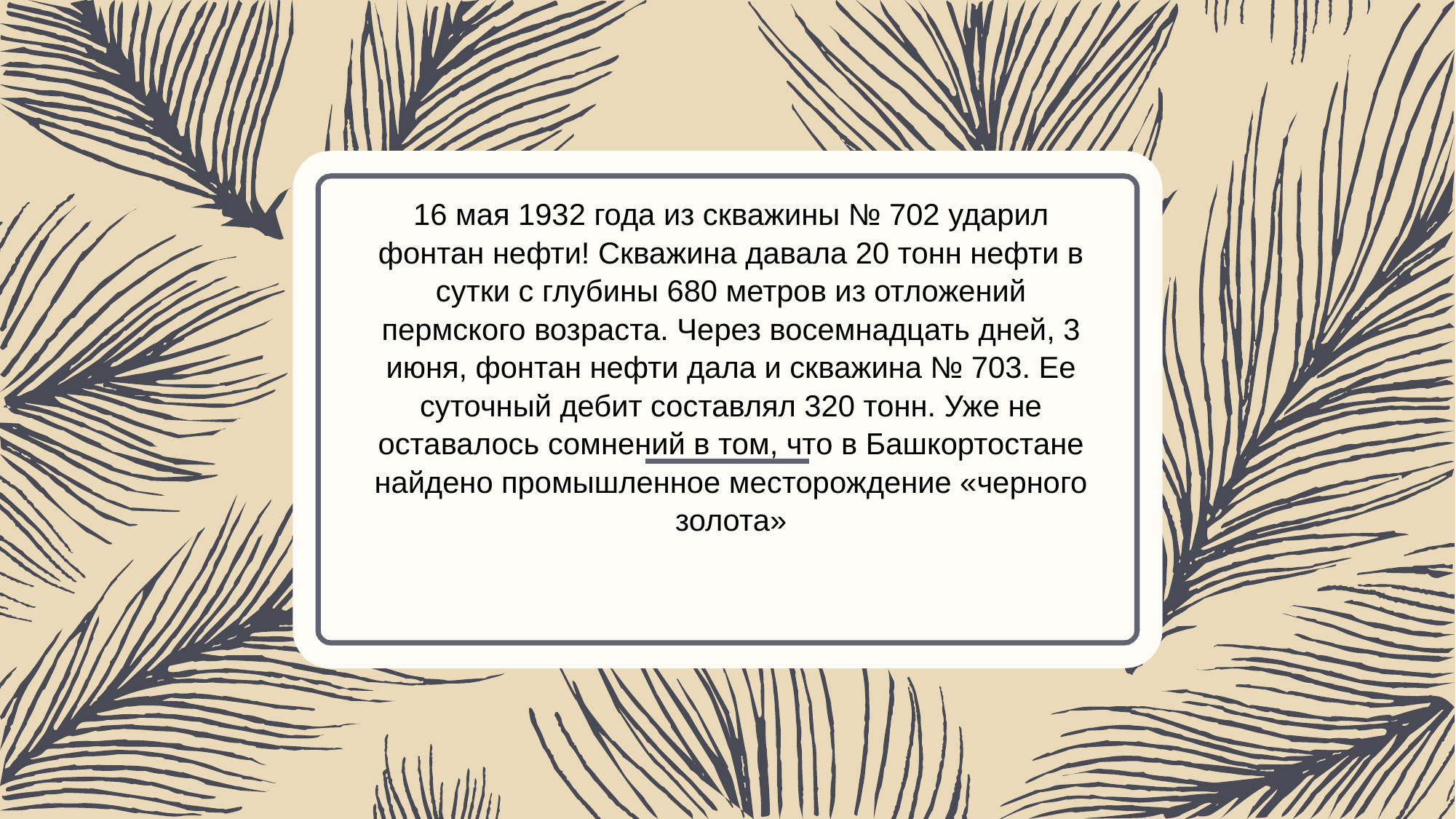

# 16 мая 1932 года из скважины № 702 ударил фонтан нефти! Скважина давала 20 тонн нефти в сутки с глубины 680 метров из отложений пермского возраста. Через восемнадцать дней, 3 июня, фонтан нефти дала и скважина № 703. Ее суточный дебит составлял 320 тонн. Уже не оставалось сомнений в том, что в Башкортостане найдено промышленное месторождение «черного золота»